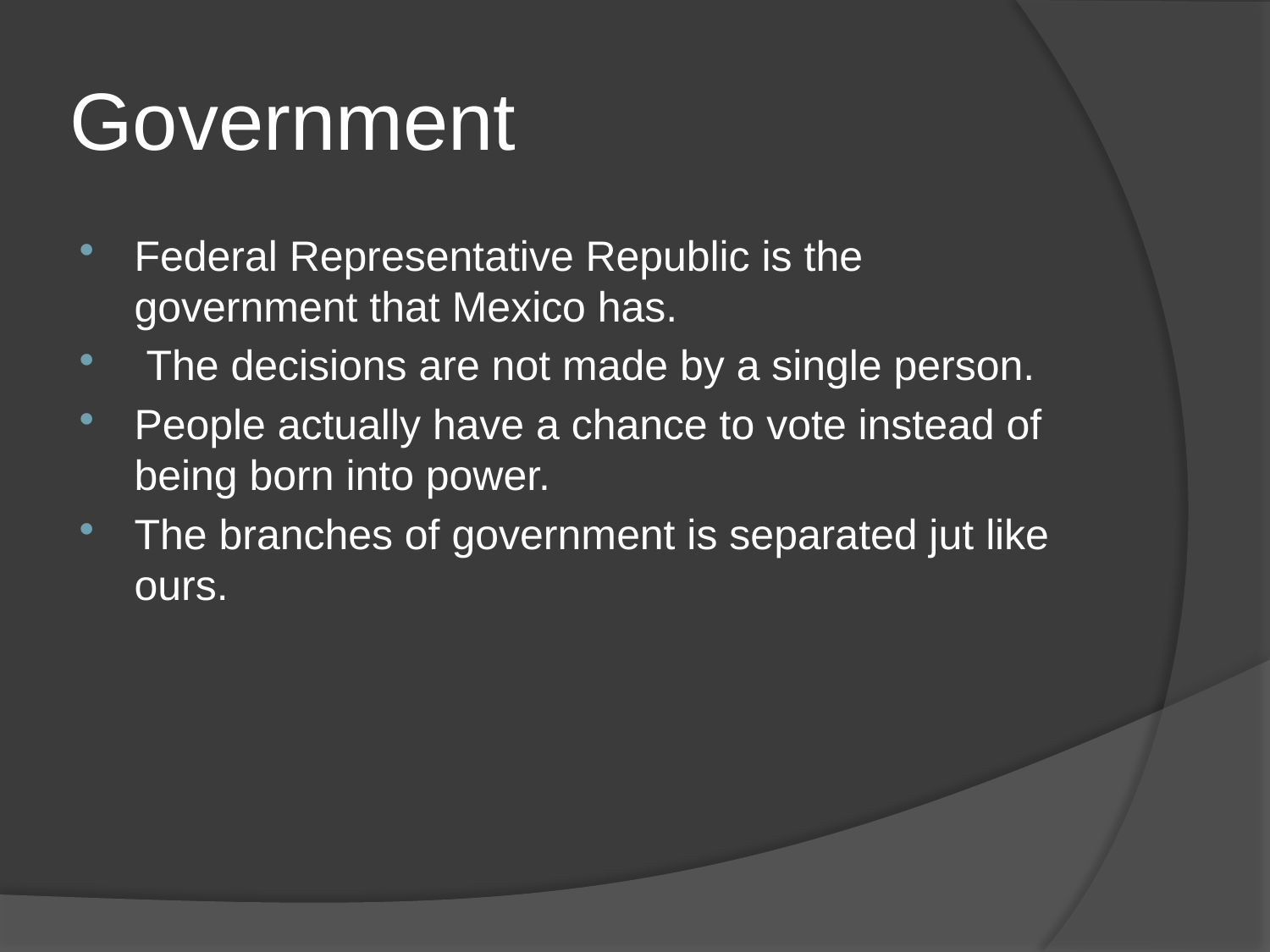

# Government
Federal Representative Republic is the government that Mexico has.
 The decisions are not made by a single person.
People actually have a chance to vote instead of being born into power.
The branches of government is separated jut like ours.